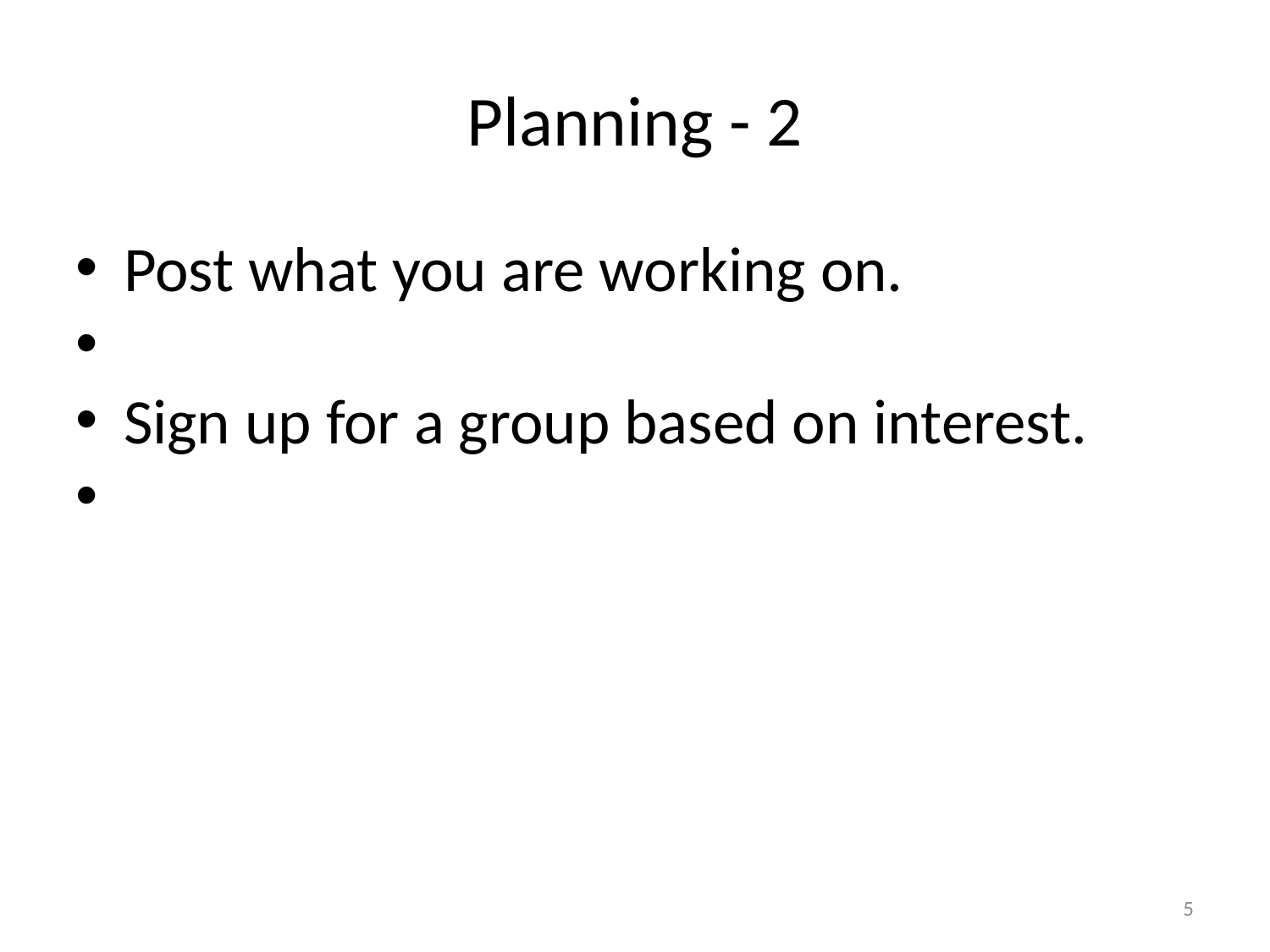

Planning - 2
Post what you are working on.

Sign up for a group based on interest.

5